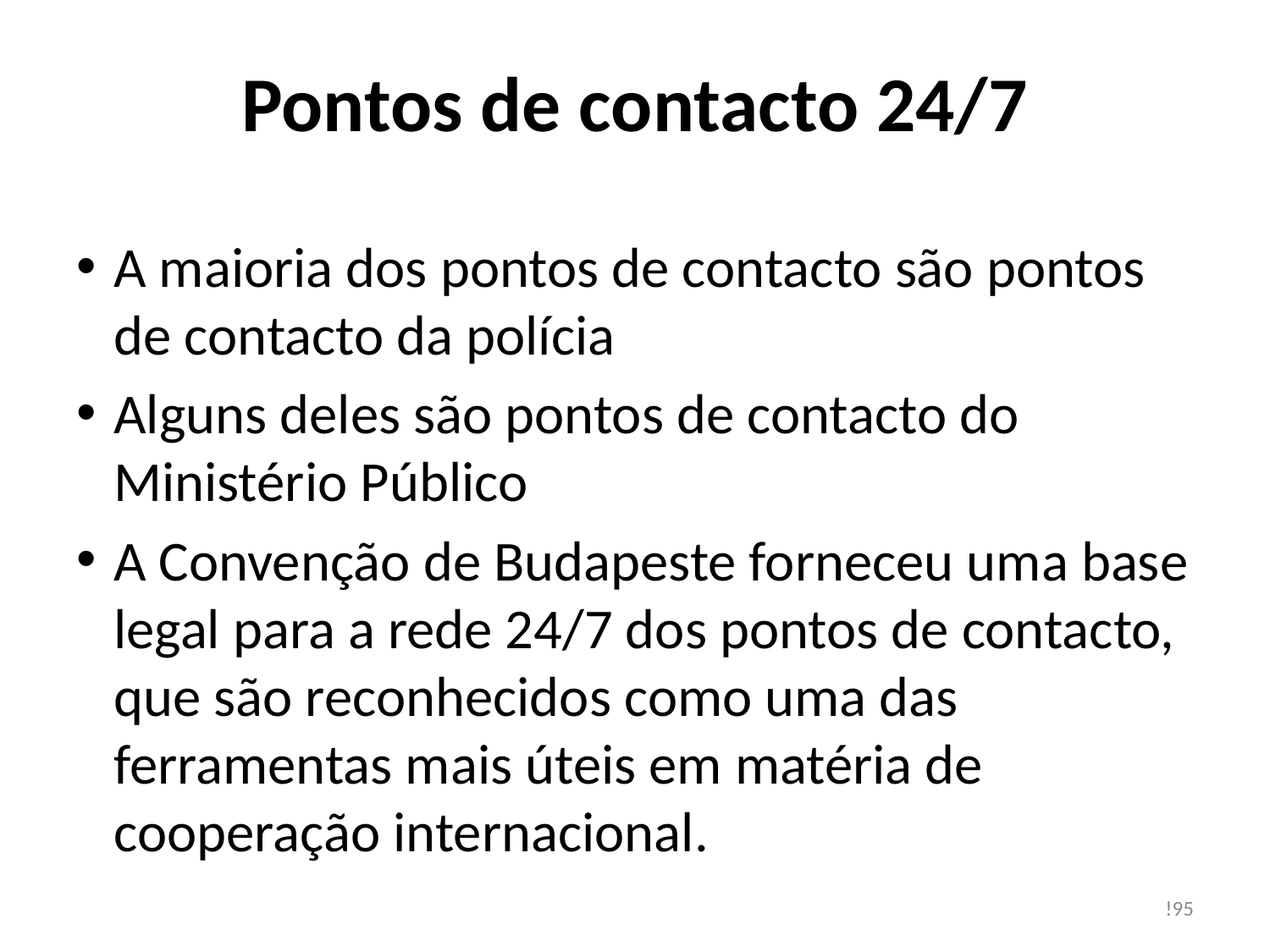

# Pontos de contacto 24/7
A maioria dos pontos de contacto são pontos de contacto da polícia
Alguns deles são pontos de contacto do Ministério Público
A Convenção de Budapeste forneceu uma base legal para a rede 24/7 dos pontos de contacto, que são reconhecidos como uma das ferramentas mais úteis em matéria de cooperação internacional.
!95